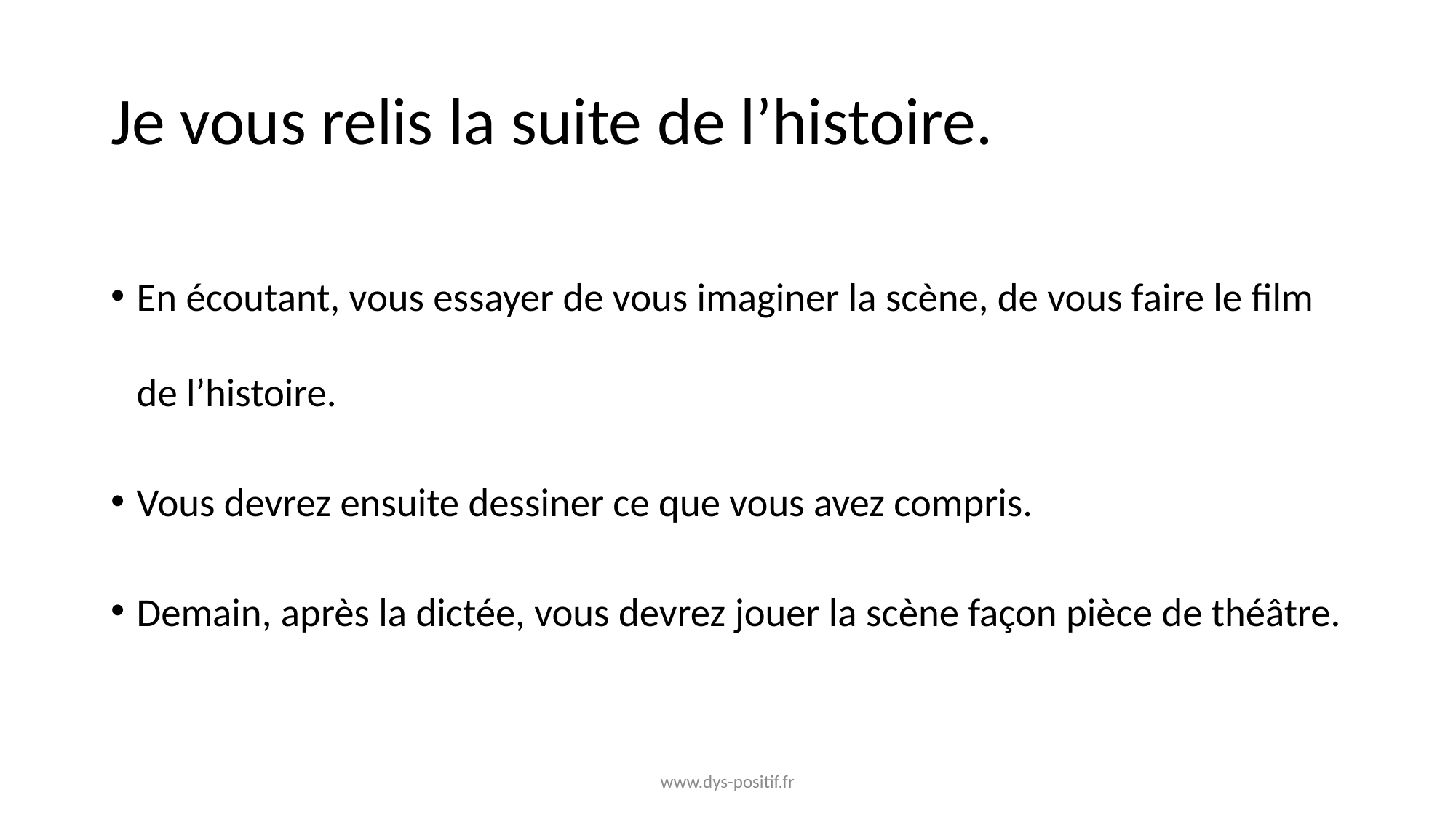

# Je vous relis la suite de l’histoire.
En écoutant, vous essayer de vous imaginer la scène, de vous faire le film de l’histoire.
Vous devrez ensuite dessiner ce que vous avez compris.
Demain, après la dictée, vous devrez jouer la scène façon pièce de théâtre.
www.dys-positif.fr